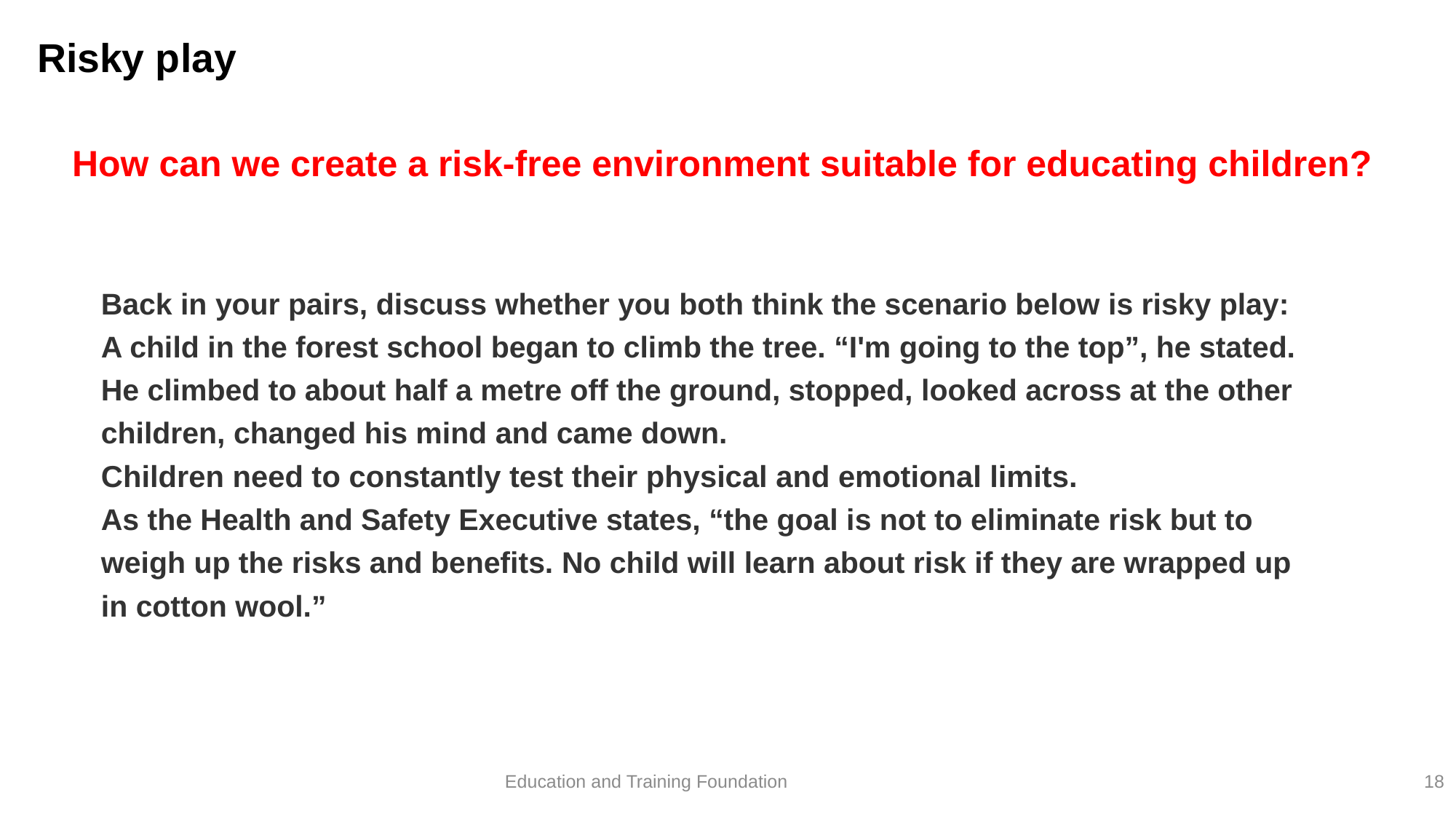

# Risky play
How can we create a risk-free environment suitable for educating children?
Back in your pairs, discuss whether you both think the scenario below is risky play:
A child in the forest school began to climb the tree. “I'm going to the top”, he stated. He climbed to about half a metre off the ground, stopped, looked across at the other children, changed his mind and came down.
Children need to constantly test their physical and emotional limits.
As the Health and Safety Executive states, “the goal is not to eliminate risk but to weigh up the risks and benefits. No child will learn about risk if they are wrapped up in cotton wool.”

Education and Training Foundation
18